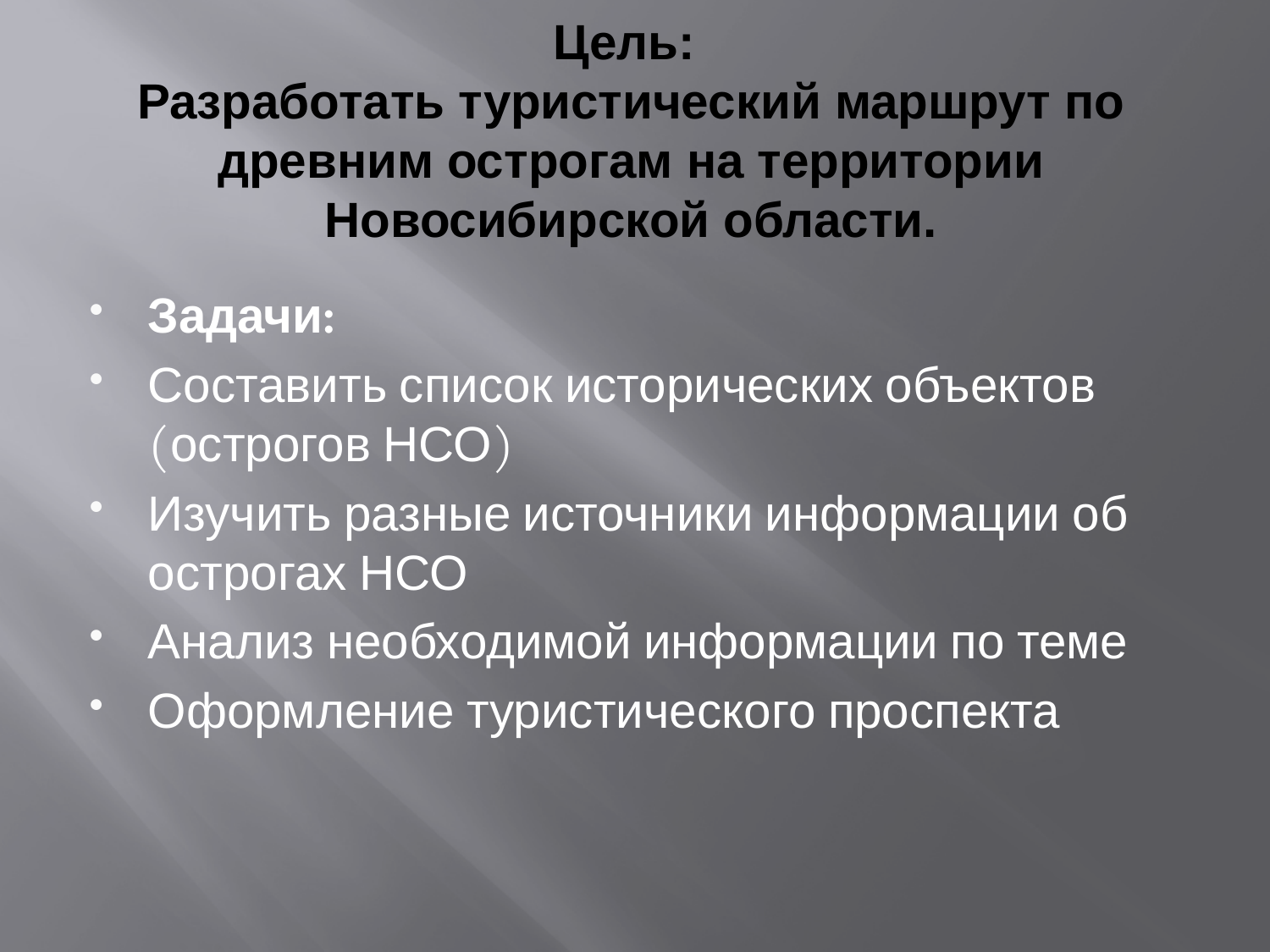

# Цель: Разработать туристический маршрут по древним острогам на территории Новосибирской области.
Задачи:
Составить список исторических объектов (острогов НСО)
Изучить разные источники информации об острогах НСО
Анализ необходимой информации по теме
Оформление туристического проспекта